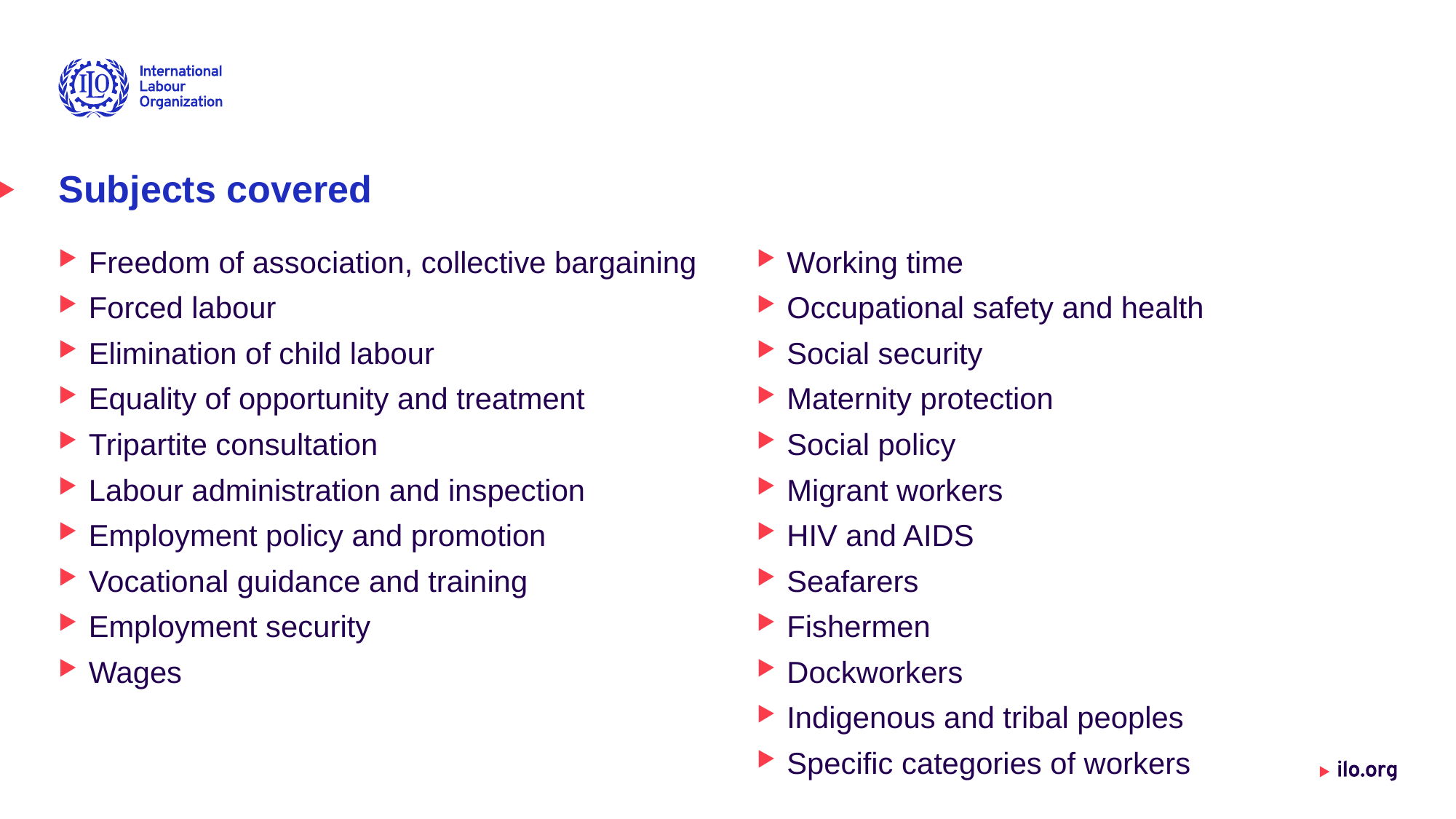

# Subjects covered
Freedom of association, collective bargaining
Forced labour
Elimination of child labour
Equality of opportunity and treatment
Tripartite consultation
Labour administration and inspection
Employment policy and promotion
Vocational guidance and training
Employment security
Wages
Working time
Occupational safety and health
Social security
Maternity protection
Social policy
Migrant workers
HIV and AIDS
Seafarers
Fishermen
Dockworkers
Indigenous and tribal peoples
Specific categories of workers